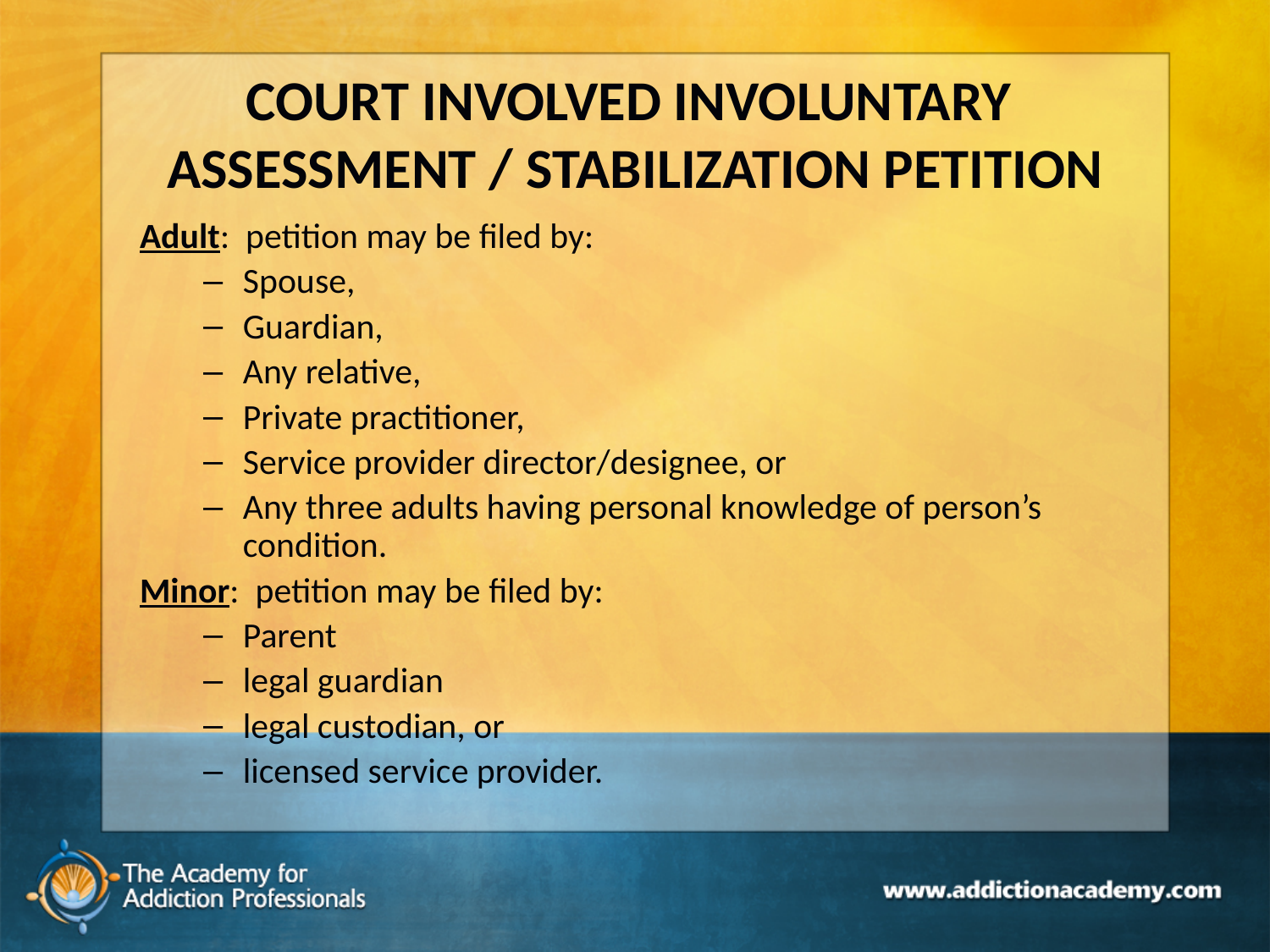

# COURT INVOLVED INVOLUNTARY ASSESSMENT / STABILIZATION PETITION
Adult:  petition may be filed by:
Spouse,
Guardian,
Any relative,
Private practitioner,
Service provider director/designee, or
Any three adults having personal knowledge of person’s condition.
Minor:  petition may be filed by:
Parent
legal guardian
legal custodian, or
licensed service provider.

142